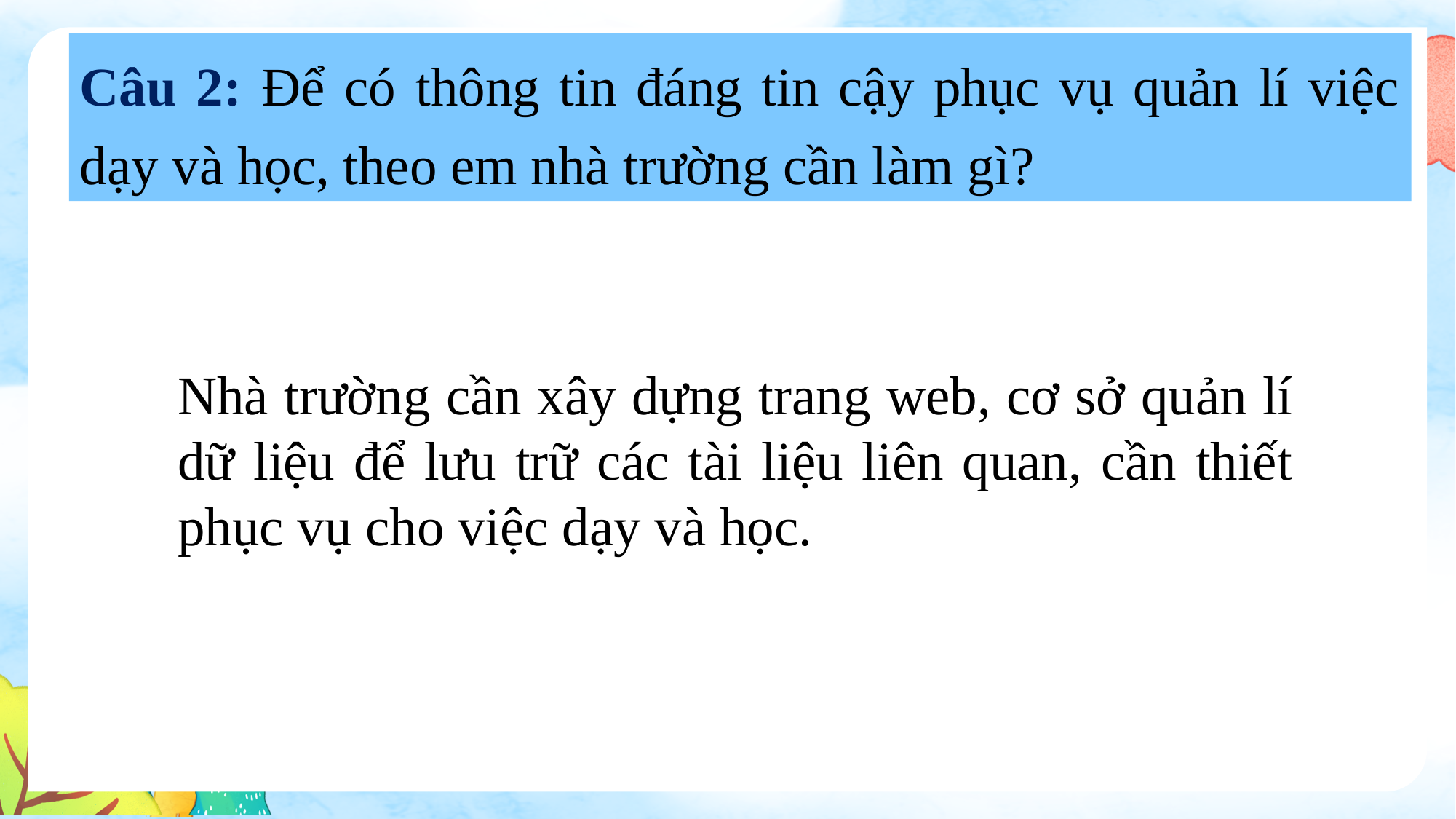

Câu 2: Để có thông tin đáng tin cậy phục vụ quản lí việc dạy và học, theo em nhà trường cần làm gì?
Nhà trường cần xây dựng trang web, cơ sở quản lí dữ liệu để lưu trữ các tài liệu liên quan, cần thiết phục vụ cho việc dạy và học.